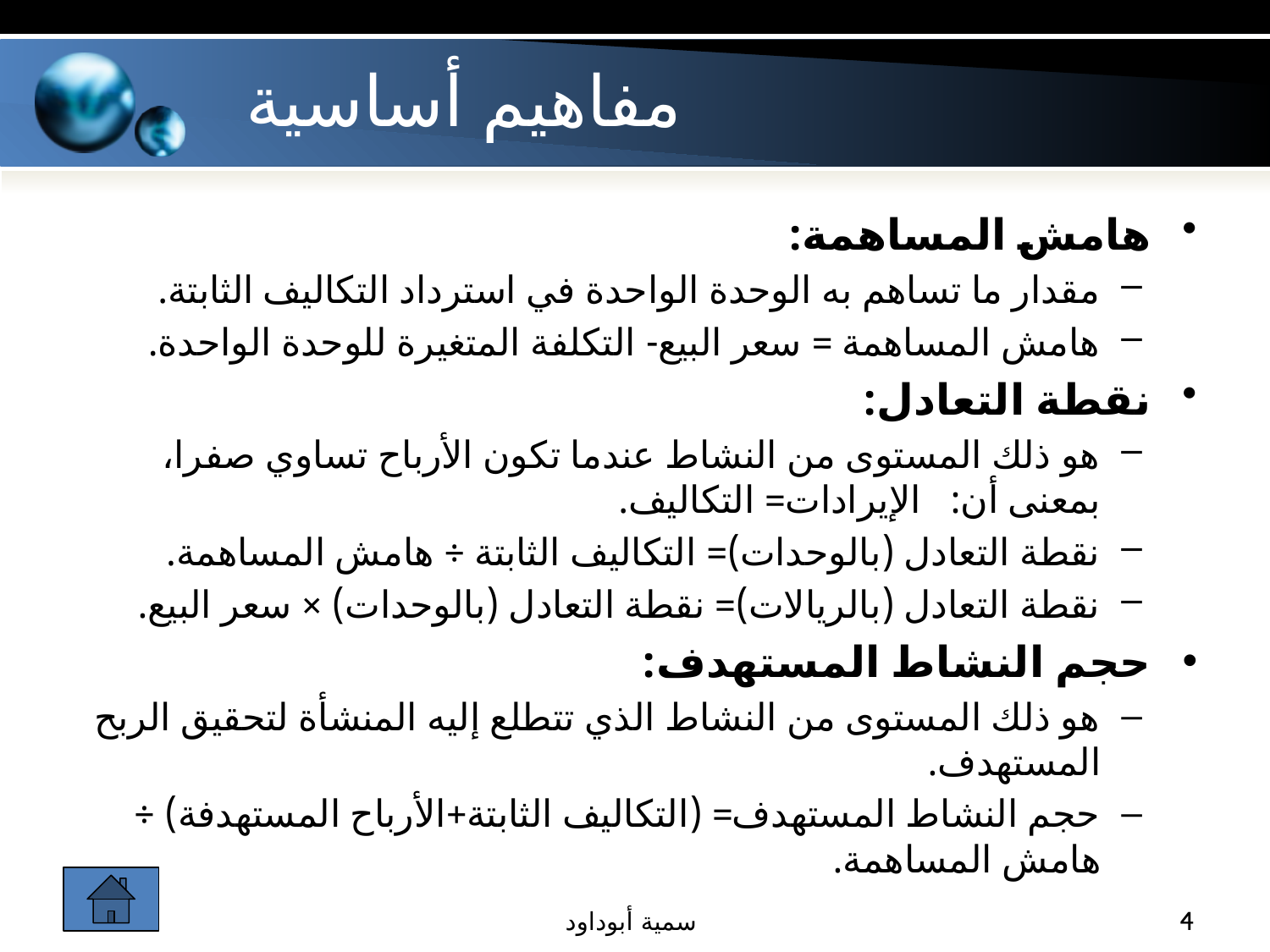

# مفاهيم أساسية
هامش المساهمة:
مقدار ما تساهم به الوحدة الواحدة في استرداد التكاليف الثابتة.
هامش المساهمة = سعر البيع- التكلفة المتغيرة للوحدة الواحدة.
نقطة التعادل:
هو ذلك المستوى من النشاط عندما تكون الأرباح تساوي صفرا، بمعنى أن:   الإيرادات= التكاليف.
نقطة التعادل (بالوحدات)= التكاليف الثابتة ÷ هامش المساهمة.
نقطة التعادل (بالريالات)= نقطة التعادل (بالوحدات) × سعر البيع.
حجم النشاط المستهدف:
هو ذلك المستوى من النشاط الذي تتطلع إليه المنشأة لتحقيق الربح المستهدف.
حجم النشاط المستهدف= (التكاليف الثابتة+الأرباح المستهدفة) ÷ هامش المساهمة.

سمية أبوداود
4